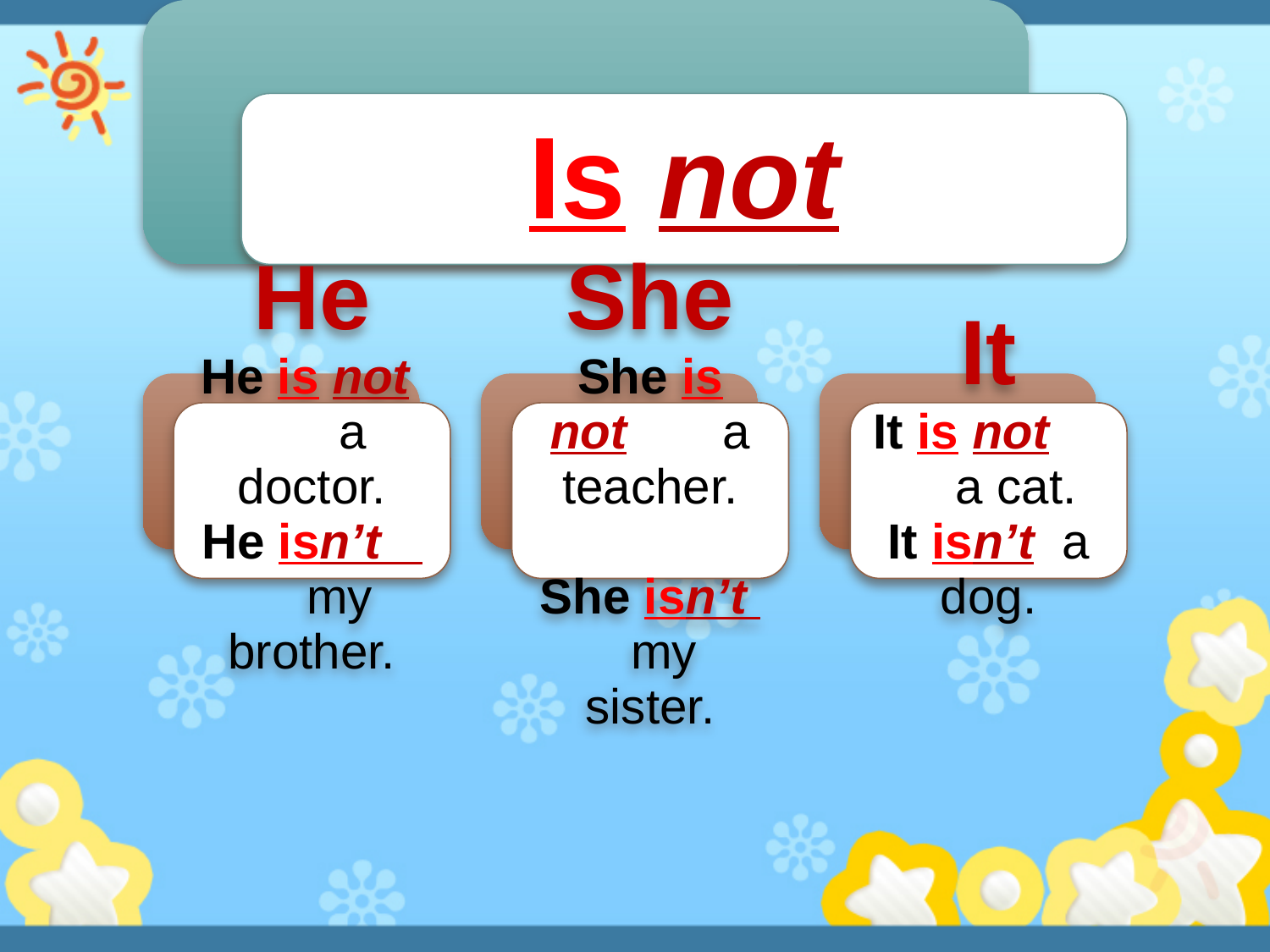

Is not
He
He is not        a doctor.
He isn’t        my brother.
She
She is not       a teacher.
She isn’t    my sister.
It
It is not         a cat.
It isn’t  a dog.